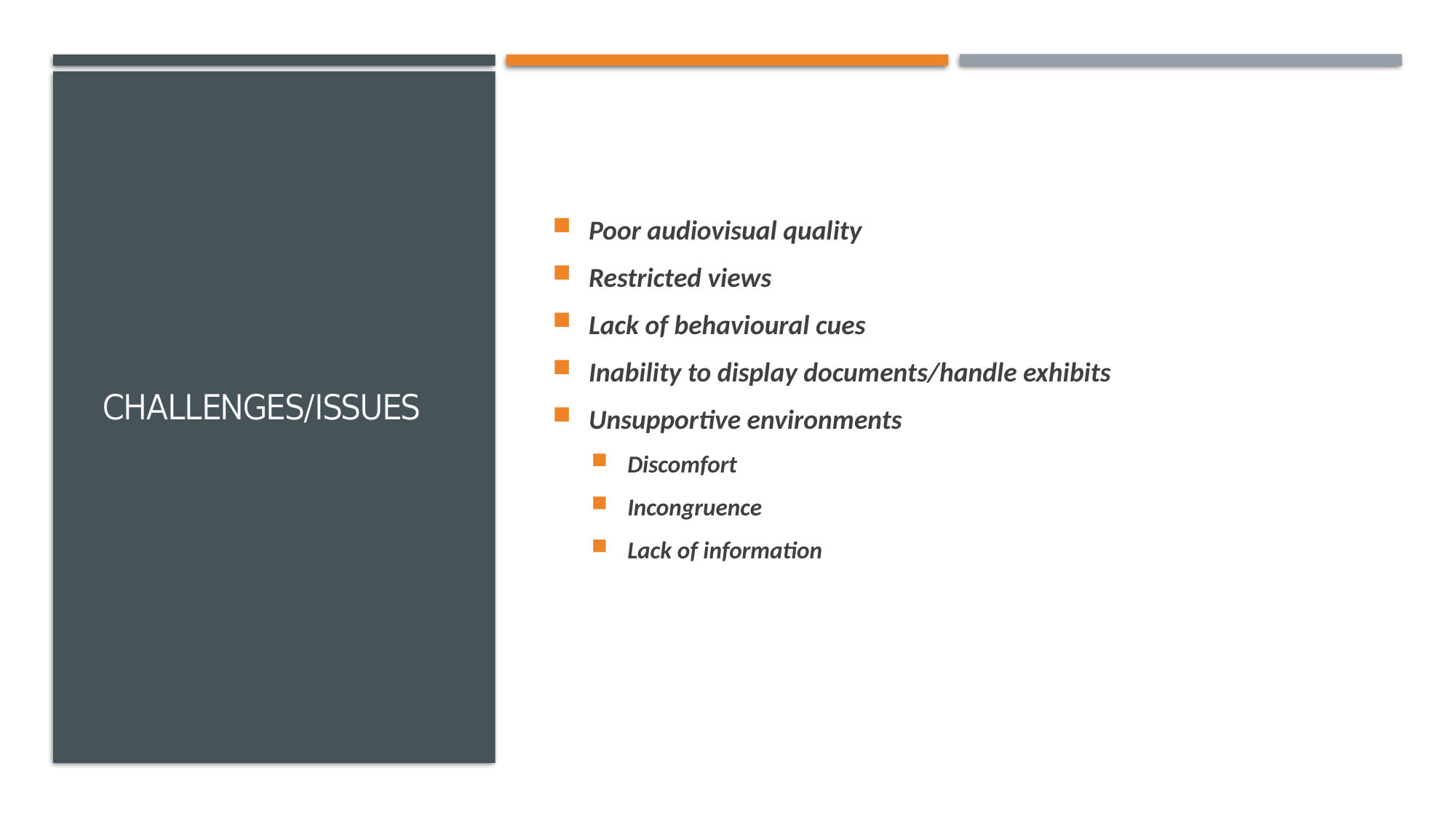

# Challenges/Issues
Poor audiovisual quality
Restricted views
Lack of behavioural cues
Inability to display documents/handle exhibits
Unsupportive environments
Discomfort
Incongruence
Lack of information